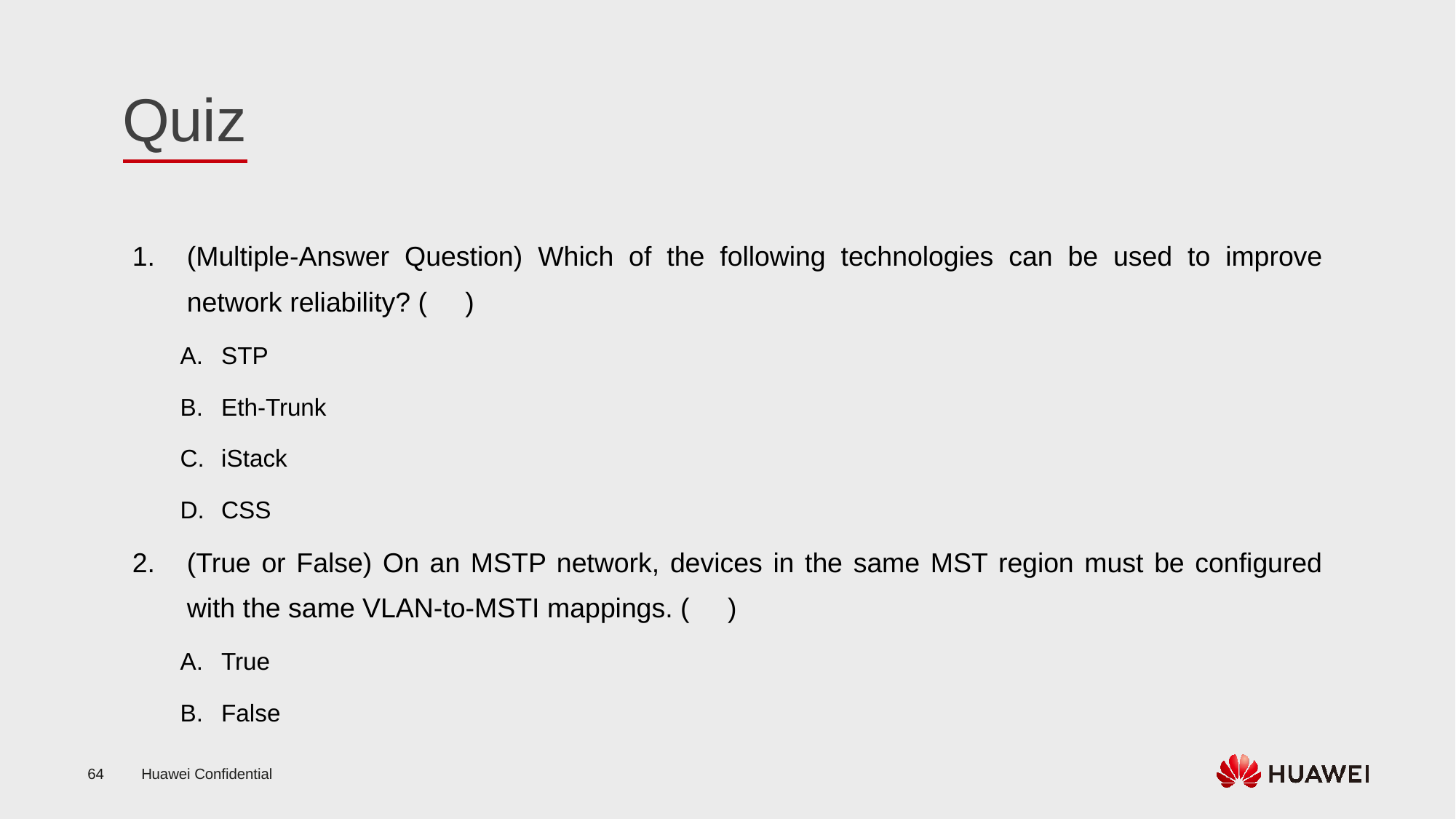

(Multiple-Answer Question) Which of the following technologies can be used to improve network reliability? (     )
STP
Eth-Trunk
iStack
CSS
(True or False) On an MSTP network, devices in the same MST region must be configured with the same VLAN-to-MSTI mappings. (     )
True
False